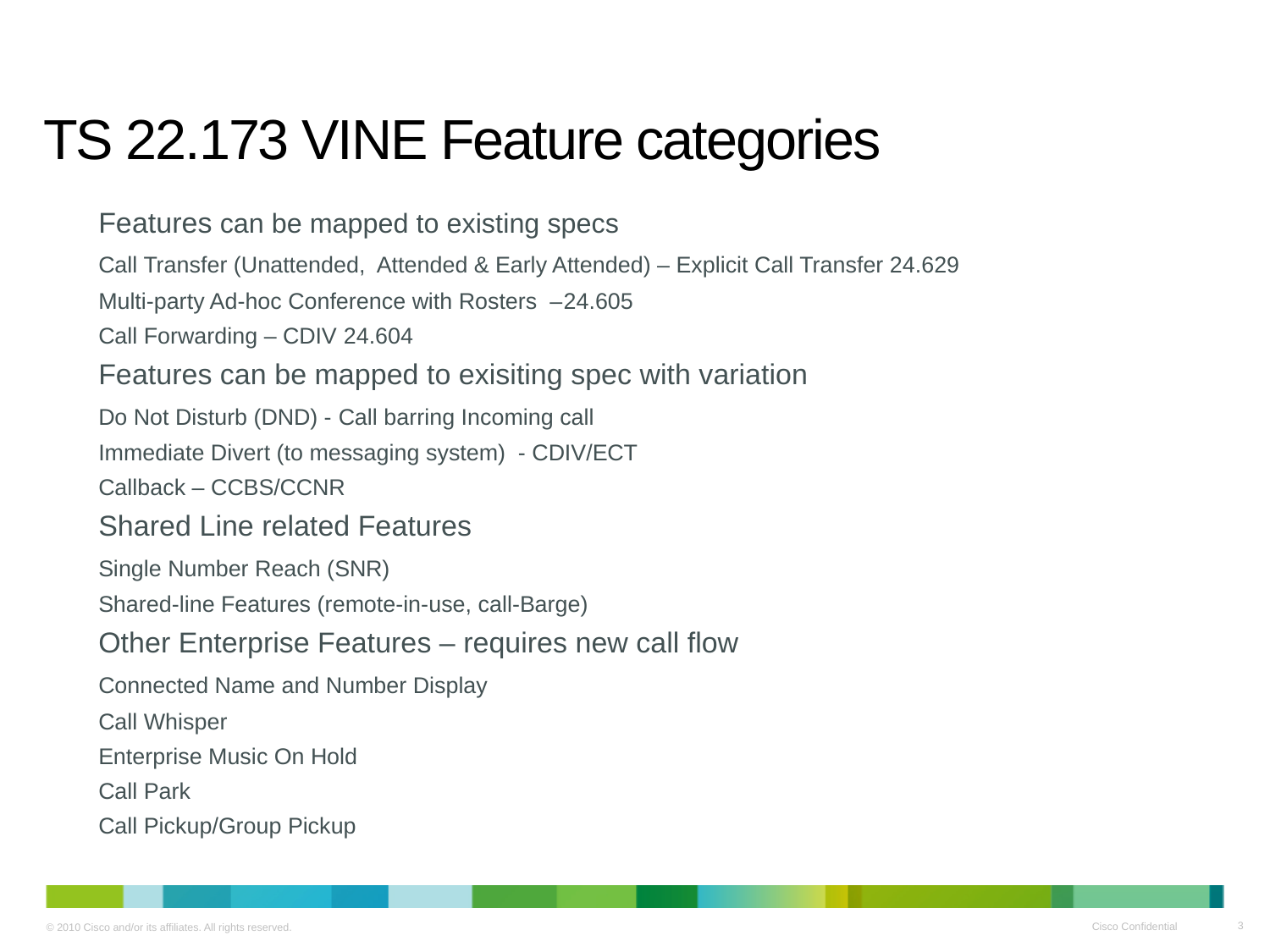

# TS 22.173 VINE Feature categories
Features can be mapped to existing specs
	Call Transfer (Unattended,  Attended & Early Attended) – Explicit Call Transfer 24.629
	Multi-party Ad-hoc Conference with Rosters  –24.605
	Call Forwarding – CDIV 24.604
Features can be mapped to exisiting spec with variation
	Do Not Disturb (DND) - Call barring Incoming call
	Immediate Divert (to messaging system)  - CDIV/ECT
	Callback – CCBS/CCNR
Shared Line related Features
	Single Number Reach (SNR)
	Shared-line Features (remote-in-use, call-Barge)
Other Enterprise Features – requires new call flow
	Connected Name and Number Display
	Call Whisper
	Enterprise Music On Hold
	Call Park
	Call Pickup/Group Pickup